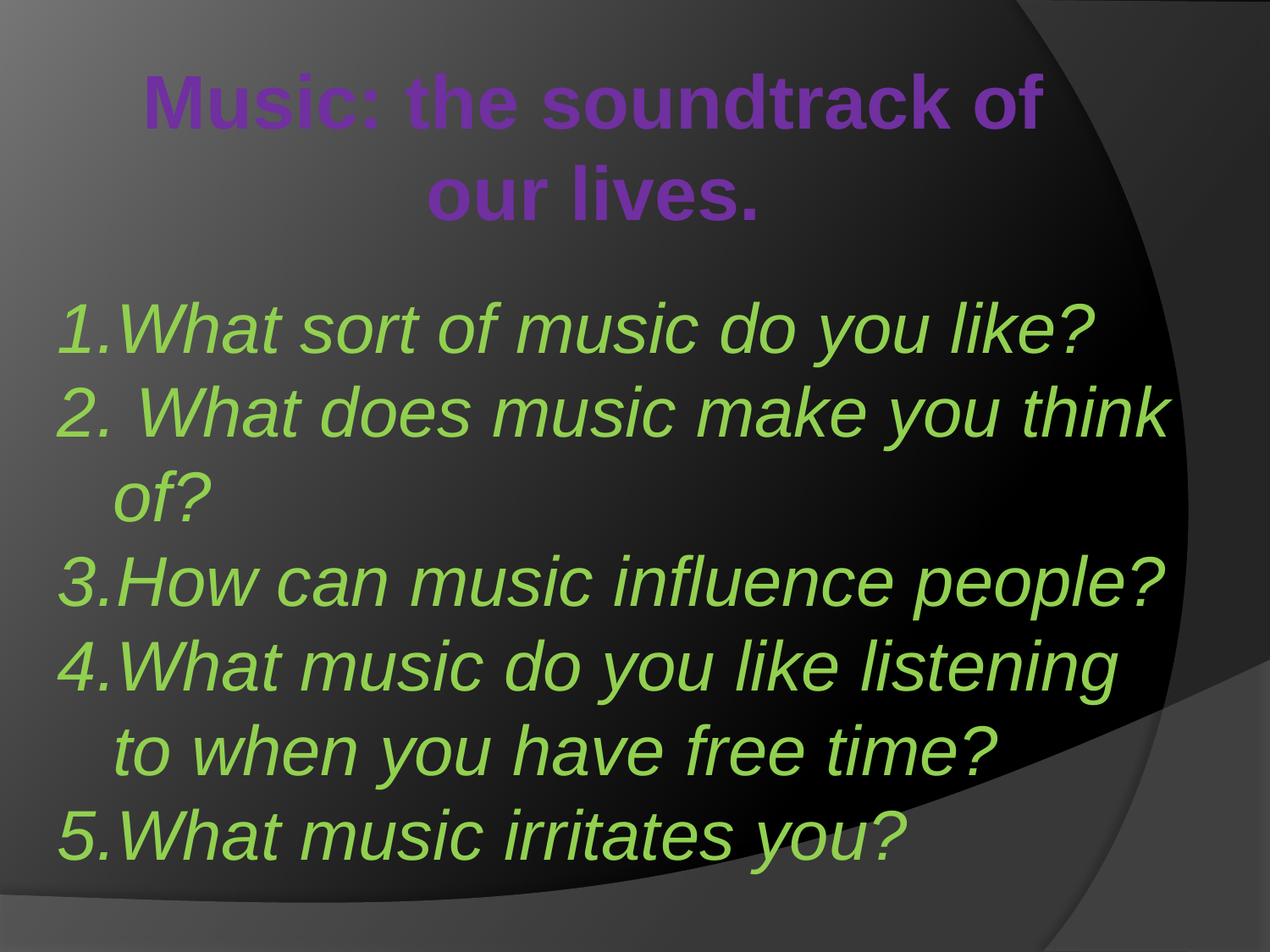

# Music: the soundtrack of our lives.
What sort of music do you like?
 What does music make you think of?
How can music influence people?
What music do you like listening to when you have free time?
What music irritates you?